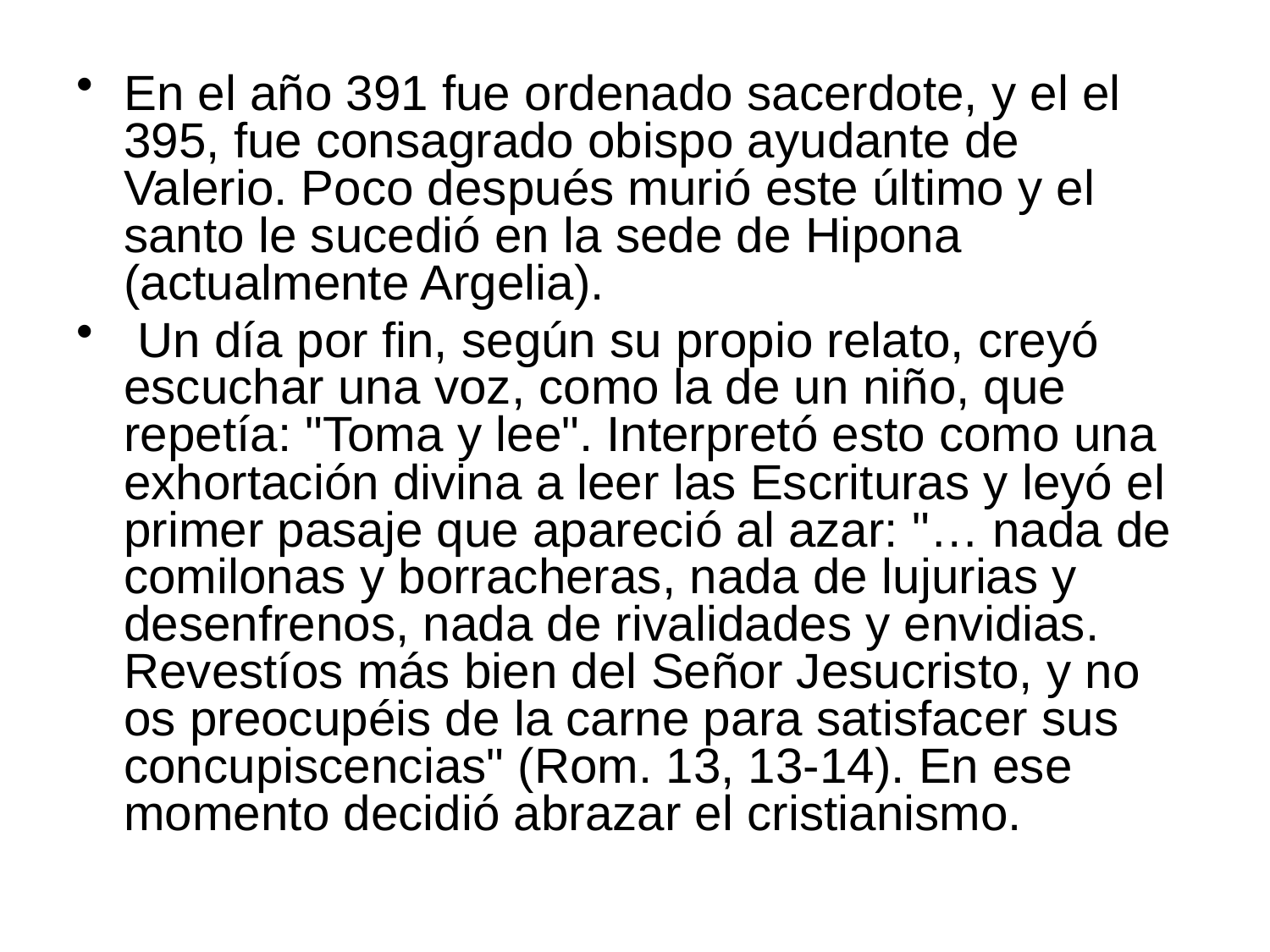

En el año 391 fue ordenado sacerdote, y el el 395, fue consagrado obispo ayudante de Valerio. Poco después murió este último y el santo le sucedió en la sede de Hipona (actualmente Argelia).
 Un día por fin, según su propio relato, creyó escuchar una voz, como la de un niño, que repetía: "Toma y lee". Interpretó esto como una exhortación divina a leer las Escrituras y leyó el primer pasaje que apareció al azar: "… nada de comilonas y borracheras, nada de lujurias y desenfrenos, nada de rivalidades y envidias. Revestíos más bien del Señor Jesucristo, y no os preocupéis de la carne para satisfacer sus concupiscencias" (Rom. 13, 13-14). En ese momento decidió abrazar el cristianismo.